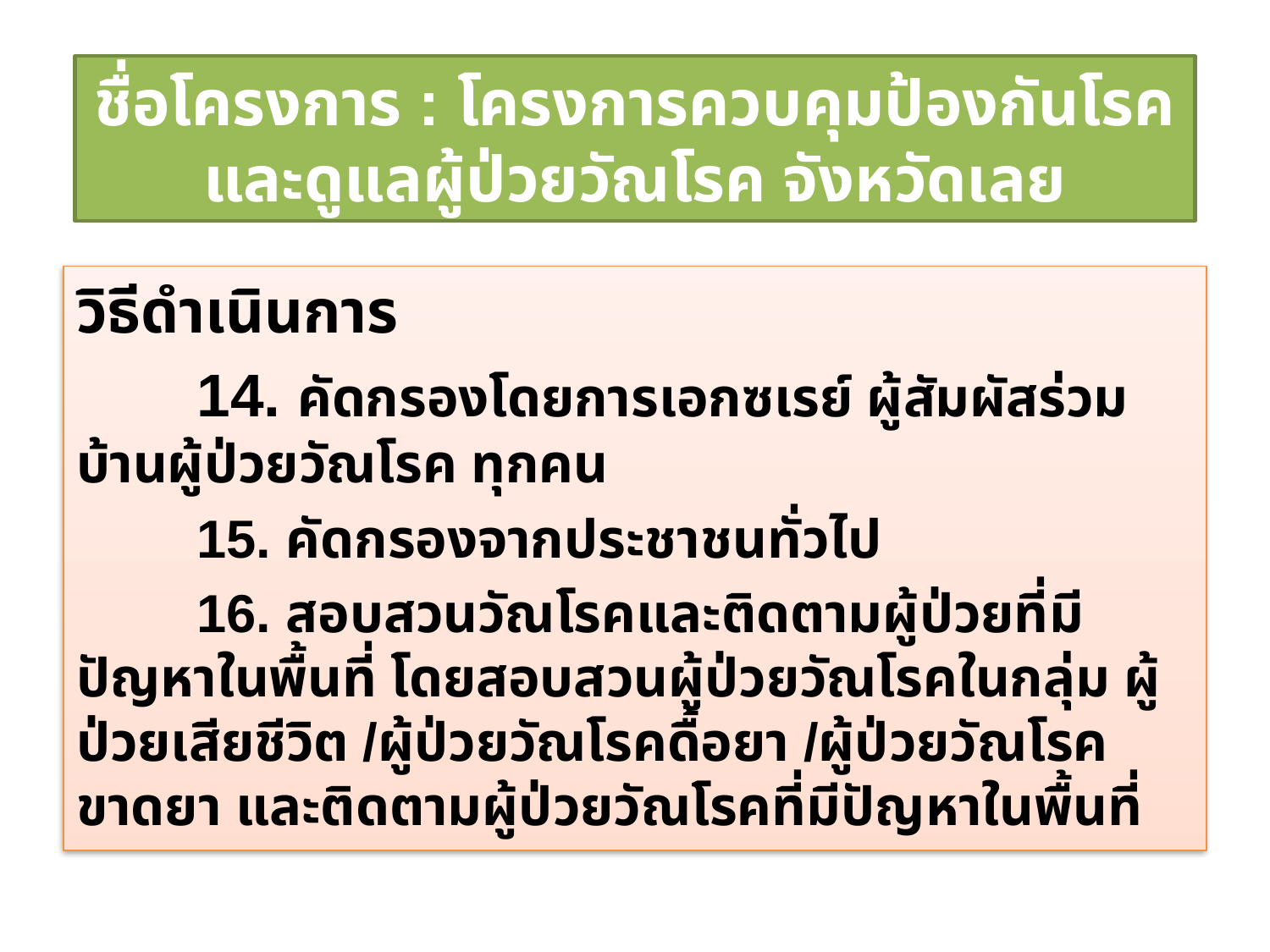

ชื่อโครงการ : โครงการควบคุมป้องกันโรคและดูแลผู้ป่วยวัณโรค จังหวัดเลย
วิธีดำเนินการ
	14. คัดกรองโดยการเอกซเรย์ ผู้สัมผัสร่วมบ้านผู้ป่วยวัณโรค ทุกคน
	15. คัดกรองจากประชาชนทั่วไป
	16. สอบสวนวัณโรคและติดตามผู้ป่วยที่มีปัญหาในพื้นที่ โดยสอบสวนผู้ป่วยวัณโรคในกลุ่ม ผู้ป่วยเสียชีวิต /ผู้ป่วยวัณโรคดื้อยา /ผู้ป่วยวัณโรคขาดยา และติดตามผู้ป่วยวัณโรคที่มีปัญหาในพื้นที่